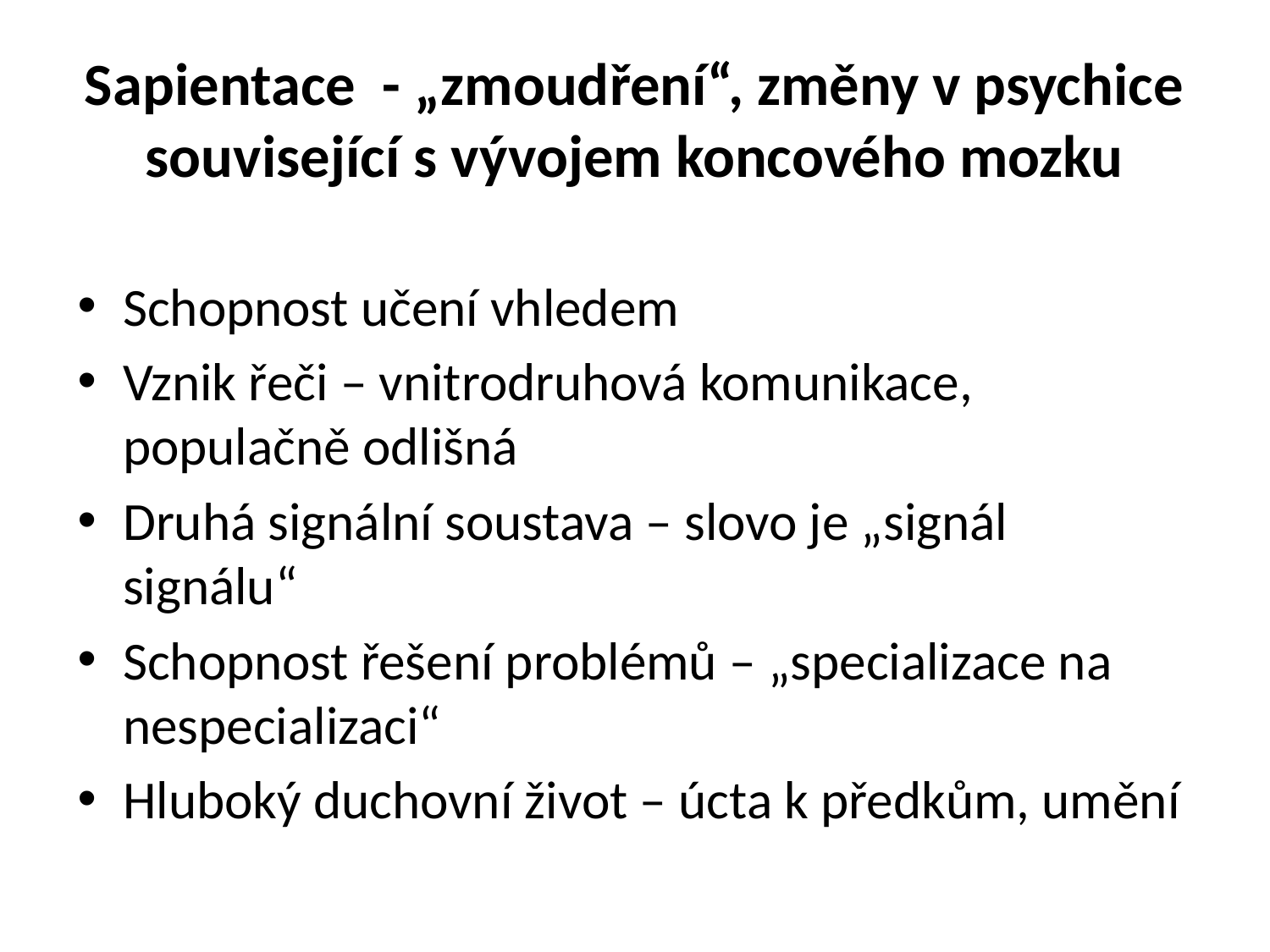

# Sapientace  - „zmoudření“, změny v psychice související s vývojem koncového mozku
Schopnost učení vhledem
Vznik řeči – vnitrodruhová komunikace, populačně odlišná
Druhá signální soustava – slovo je „signál signálu“
Schopnost řešení problémů – „specializace na nespecializaci“
Hluboký duchovní život – úcta k předkům, umění